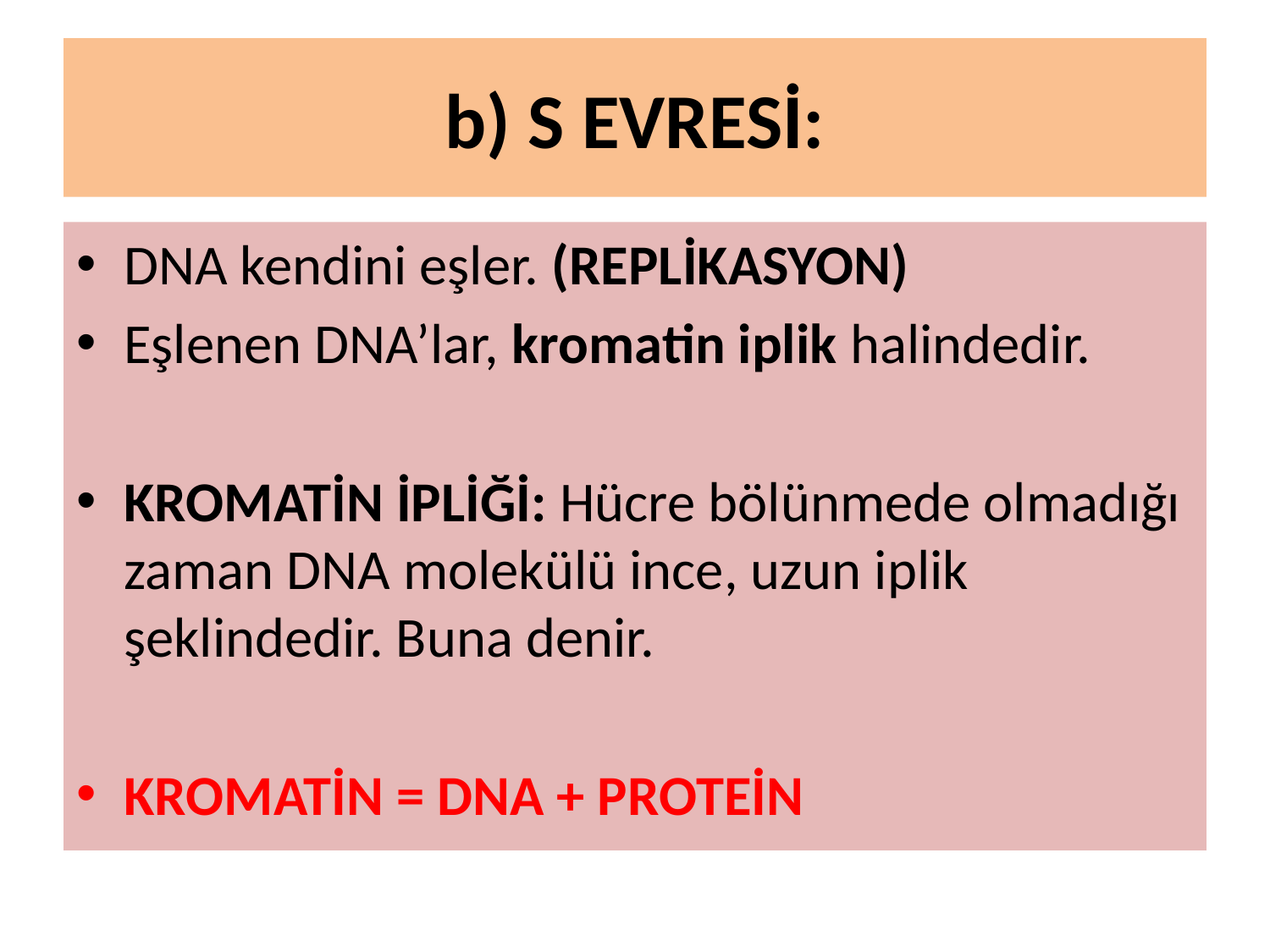

# b) S EVRESİ:
DNA kendini eşler. (REPLİKASYON)
Eşlenen DNA’lar, kromatin iplik halindedir.

KROMATİN İPLİĞİ: Hücre bölünmede olmadığı zaman DNA molekülü ince, uzun iplik şeklindedir. Buna denir.

KROMATİN = DNA + PROTEİN